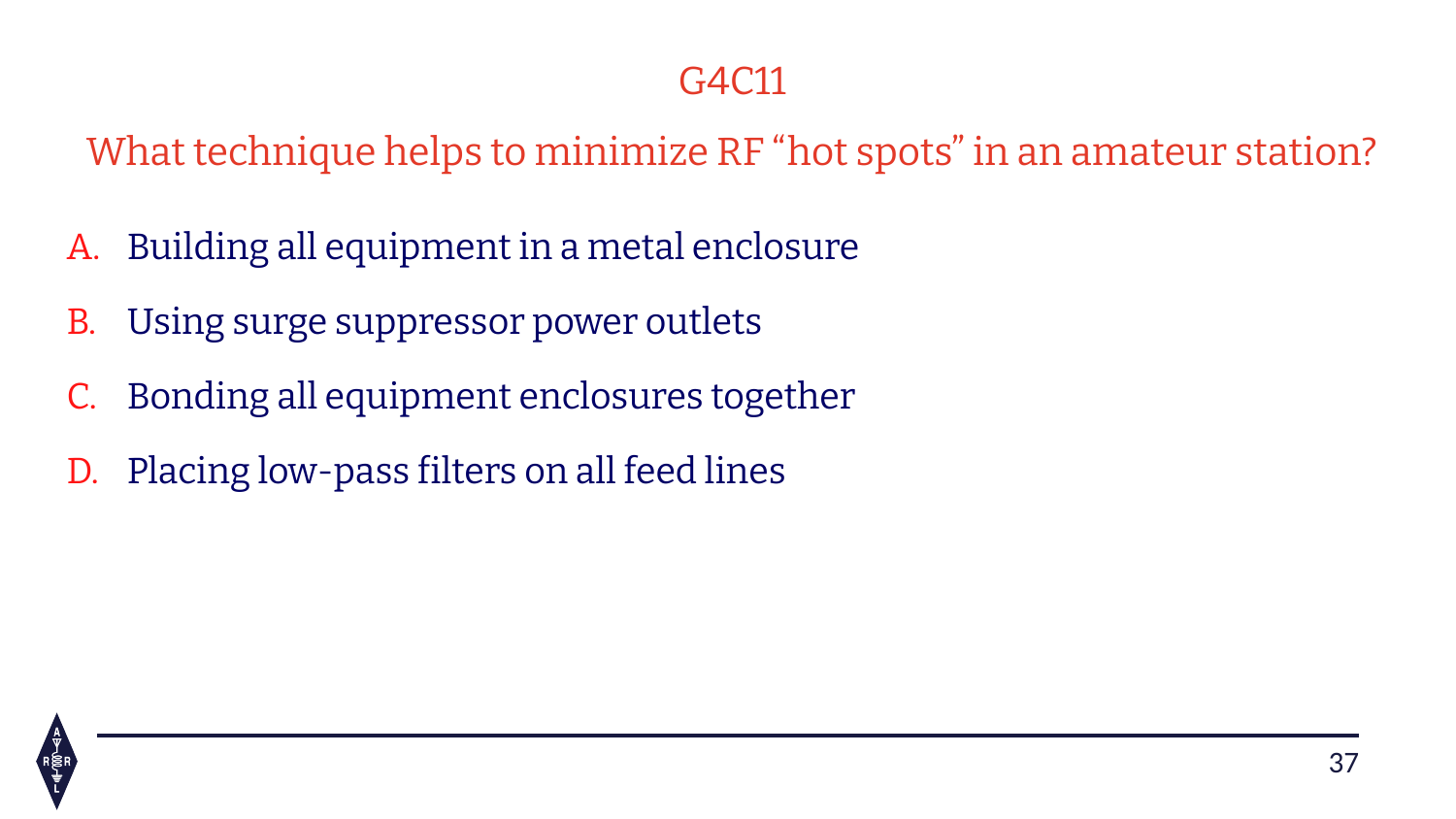

G4C11
What technique helps to minimize RF “hot spots” in an amateur station?
Building all equipment in a metal enclosure
Using surge suppressor power outlets
Bonding all equipment enclosures together
Placing low-pass filters on all feed lines
37